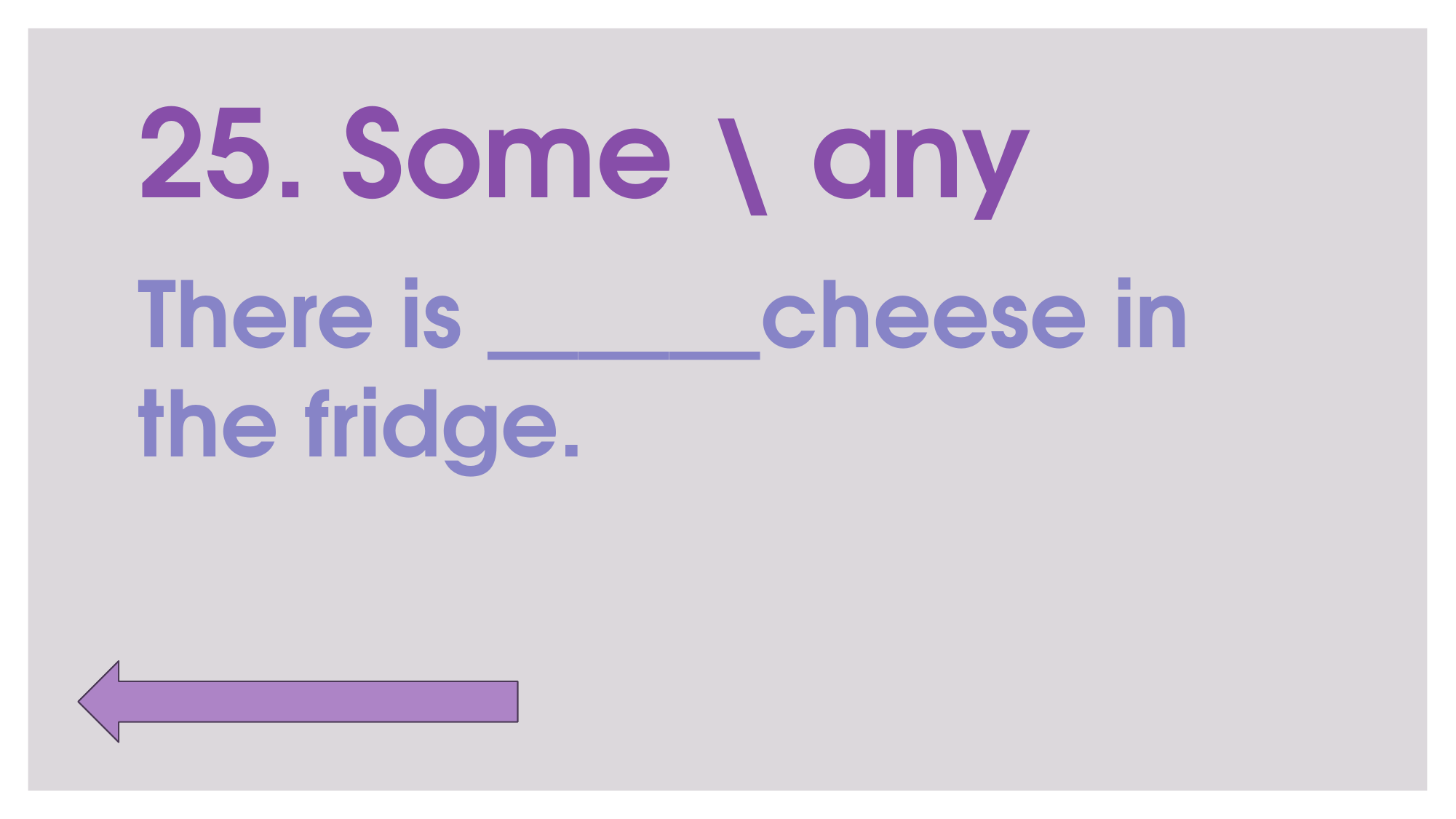

# 25. Some \ any
There is ______cheese in the fridge.